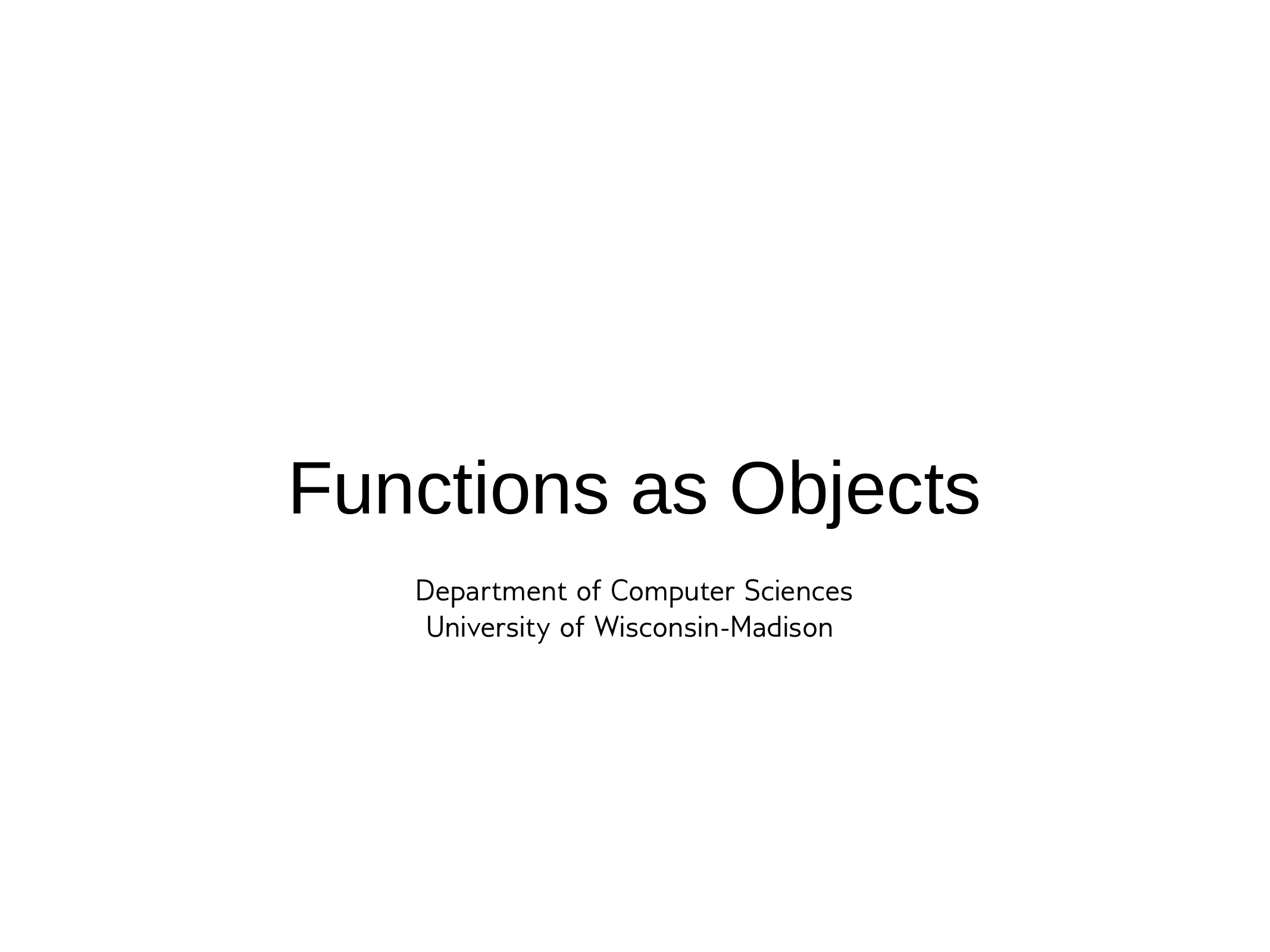

# Functions as Objects
Department of Computer Sciences
University of Wisconsin-Madison